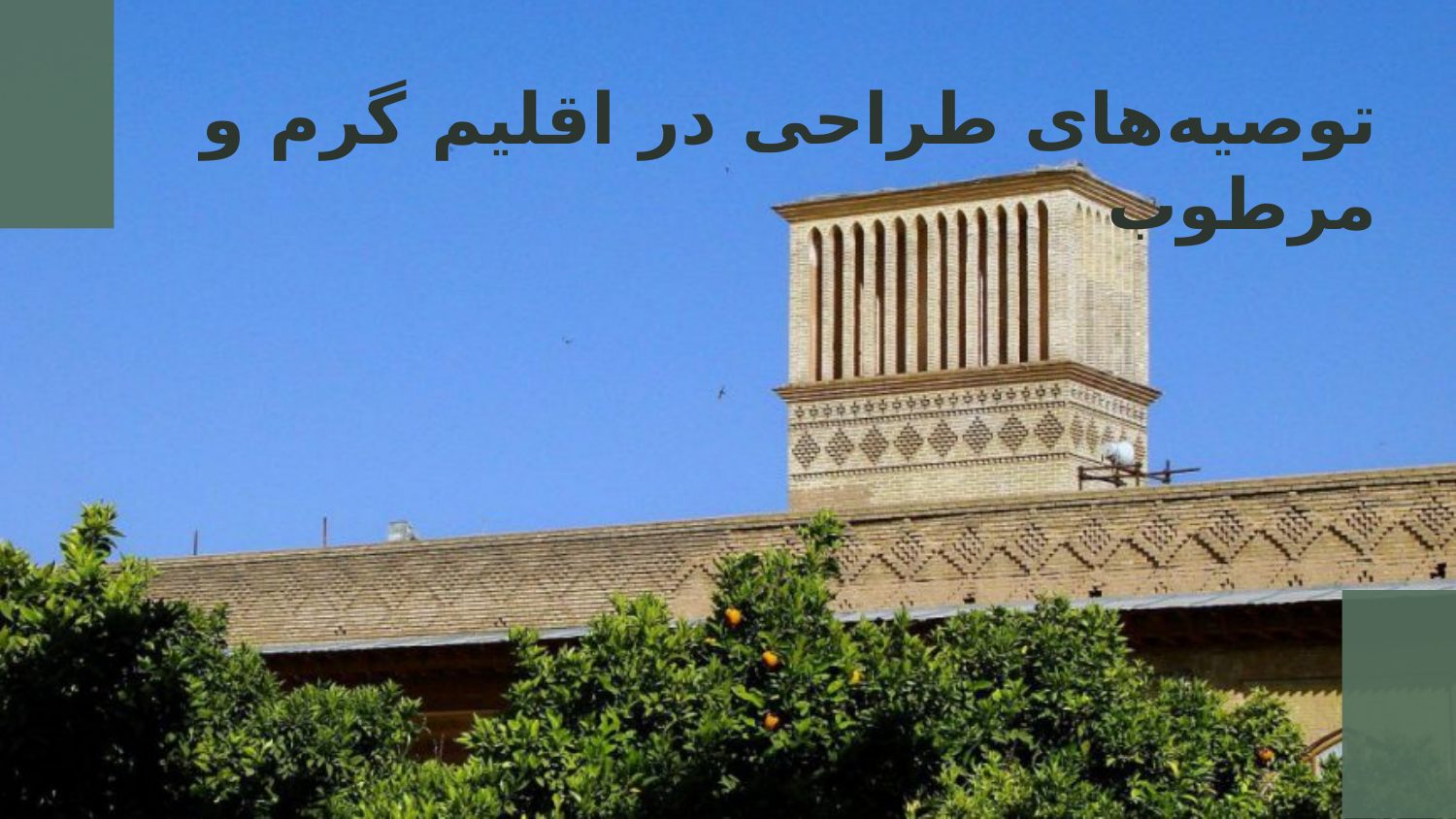

# توصیه‌های طراحی در اقلیم گرم و مرطوب